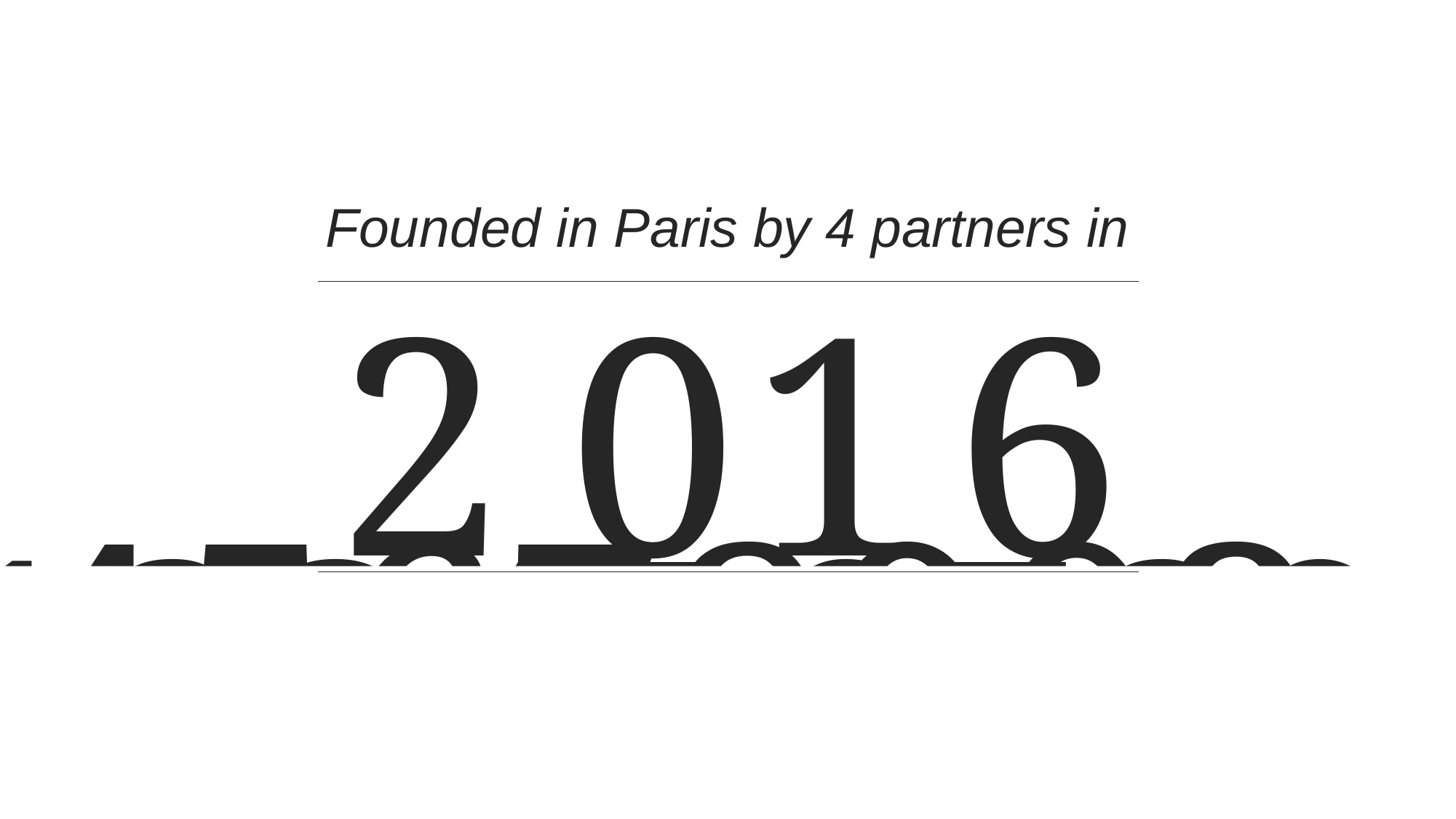

31234567890
00234567890
Founded in Paris by 4 partners in
2
0
1
6

12345678902
12345678901